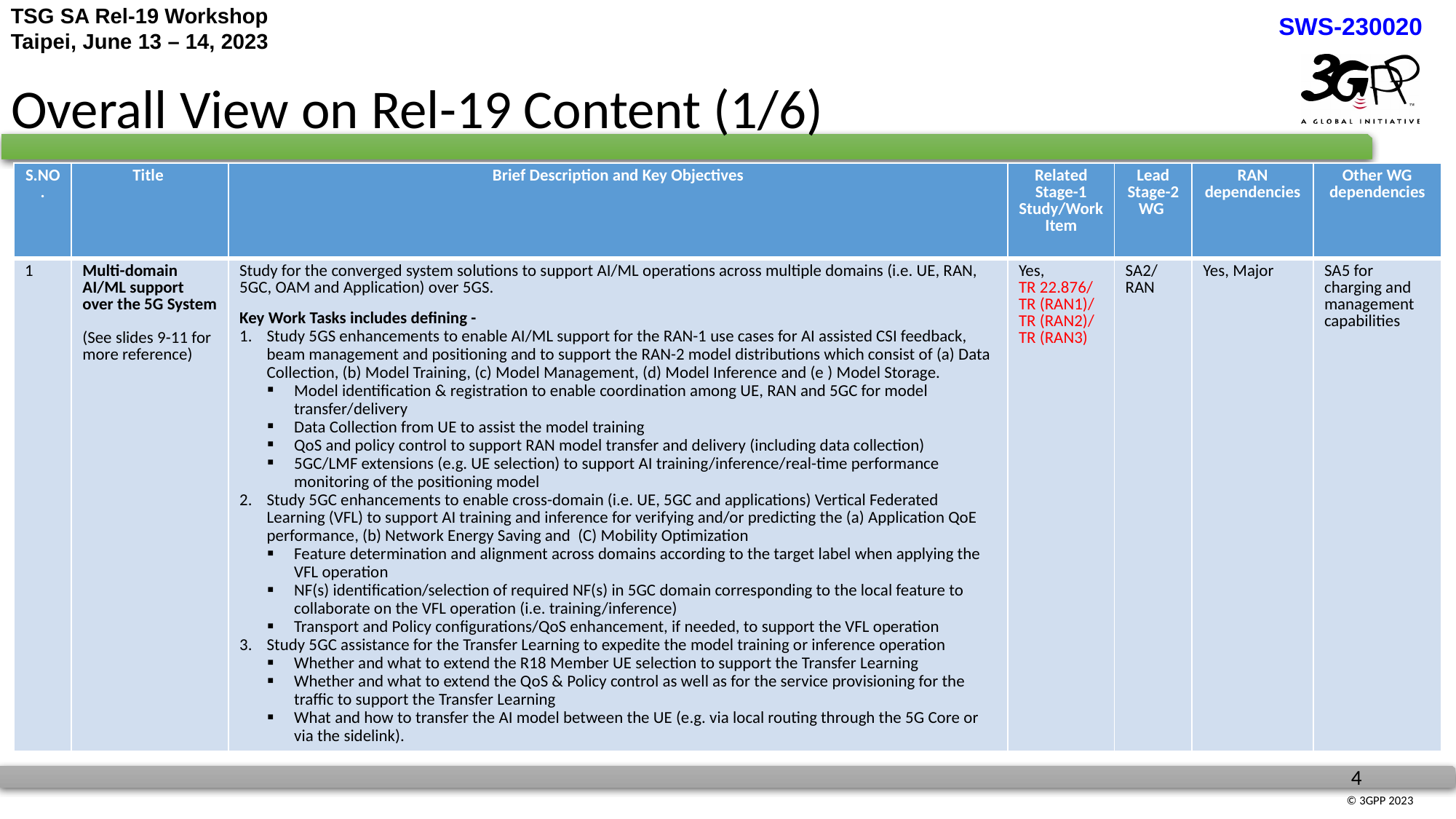

# Overall View on Rel-19 Content (1/6)
| S.NO. | Title | Brief Description and Key Objectives | Related Stage-1 Study/Work Item | Lead Stage-2 WG | RAN dependencies | Other WG dependencies |
| --- | --- | --- | --- | --- | --- | --- |
| 1 | Multi-domain AI/ML support over the 5G System (See slides 9-11 for more reference) | Study for the converged system solutions to support AI/ML operations across multiple domains (i.e. UE, RAN, 5GC, OAM and Application) over 5GS. Key Work Tasks includes defining - Study 5GS enhancements to enable AI/ML support for the RAN-1 use cases for AI assisted CSI feedback, beam management and positioning and to support the RAN-2 model distributions which consist of (a) Data Collection, (b) Model Training, (c) Model Management, (d) Model Inference and (e ) Model Storage. Model identification & registration to enable coordination among UE, RAN and 5GC for model transfer/delivery Data Collection from UE to assist the model training QoS and policy control to support RAN model transfer and delivery (including data collection) 5GC/LMF extensions (e.g. UE selection) to support AI training/inference/real-time performance monitoring of the positioning model Study 5GC enhancements to enable cross-domain (i.e. UE, 5GC and applications) Vertical Federated Learning (VFL) to support AI training and inference for verifying and/or predicting the (a) Application QoE performance, (b) Network Energy Saving and (C) Mobility Optimization Feature determination and alignment across domains according to the target label when applying the VFL operation NF(s) identification/selection of required NF(s) in 5GC domain corresponding to the local feature to collaborate on the VFL operation (i.e. training/inference) Transport and Policy configurations/QoS enhancement, if needed, to support the VFL operation Study 5GC assistance for the Transfer Learning to expedite the model training or inference operation Whether and what to extend the R18 Member UE selection to support the Transfer Learning Whether and what to extend the QoS & Policy control as well as for the service provisioning for the traffic to support the Transfer Learning What and how to transfer the AI model between the UE (e.g. via local routing through the 5G Core or via the sidelink). | Yes, TR 22.876/ TR (RAN1)/ TR (RAN2)/ TR (RAN3) | SA2/RAN | Yes, Major | SA5 for charging and management capabilities |